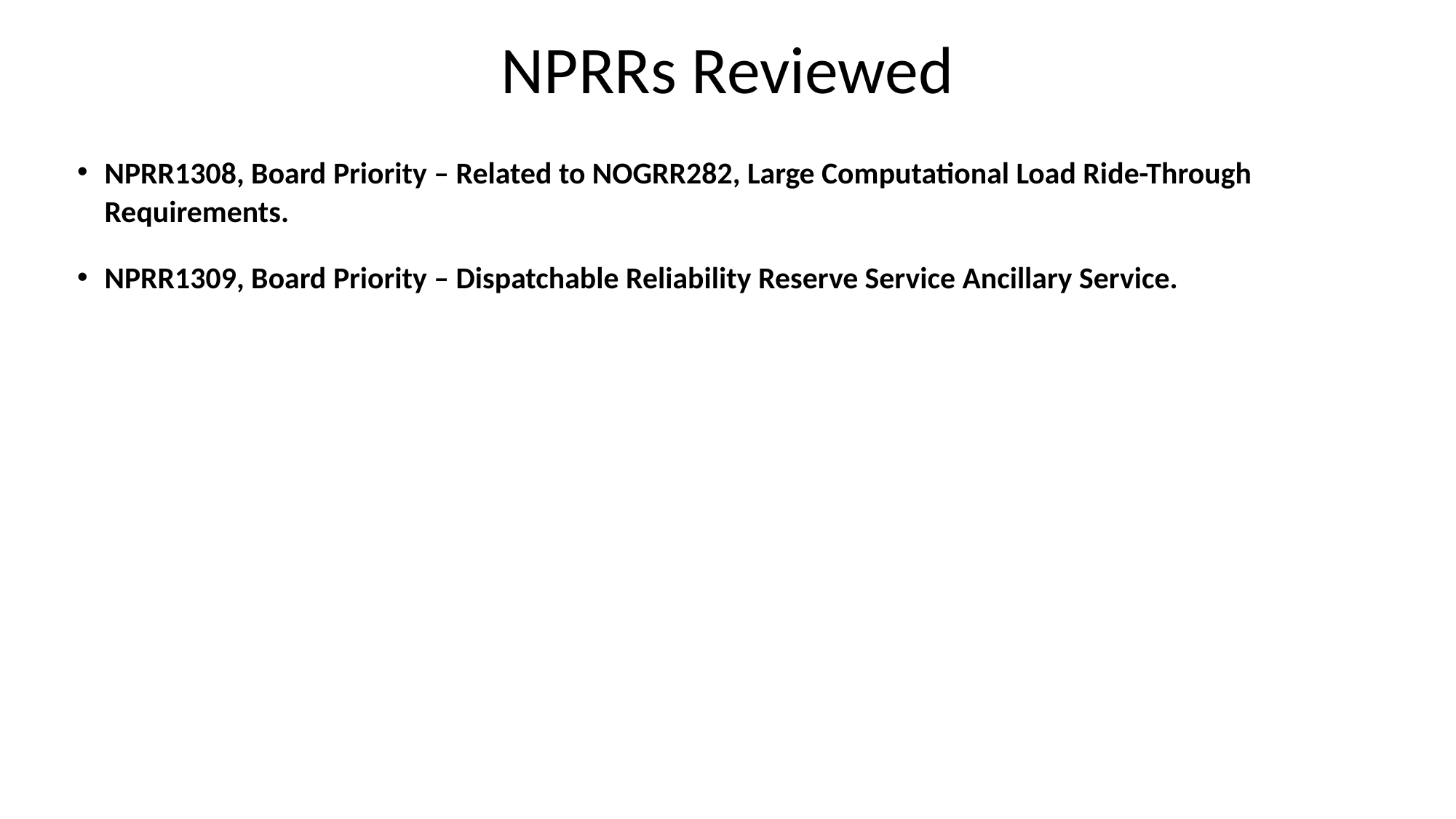

# NPRRs Reviewed
NPRR1308, Board Priority – Related to NOGRR282, Large Computational Load Ride-Through Requirements.
NPRR1309, Board Priority – Dispatchable Reliability Reserve Service Ancillary Service.